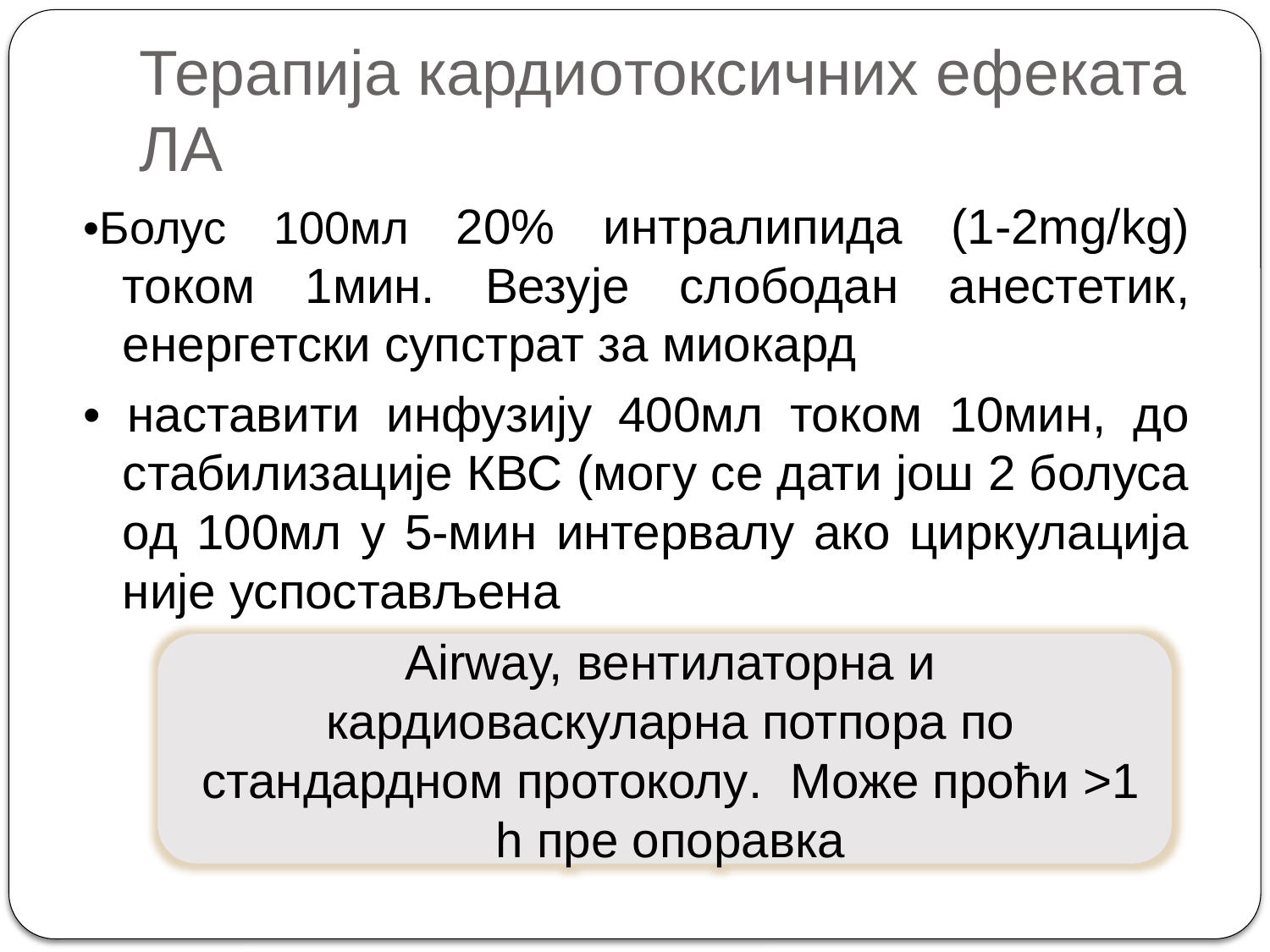

# Терапија кардиoтоксичних ефеката ЛА
•Болус 100мл 20% интралипида (1-2mg/kg) током 1мин. Везује слободан анестетик, енергетски супстрат за миокард
• наставити инфузију 400мл током 10мин, до стабилизације КВС (могу се дати још 2 болуса од 100мл у 5-мин интервалу ако циркулација није успостављена
Airway, вентилаторна и кардиоваскуларна потпора по стандардном протоколу.  Може проћи >1 h пре опоравка